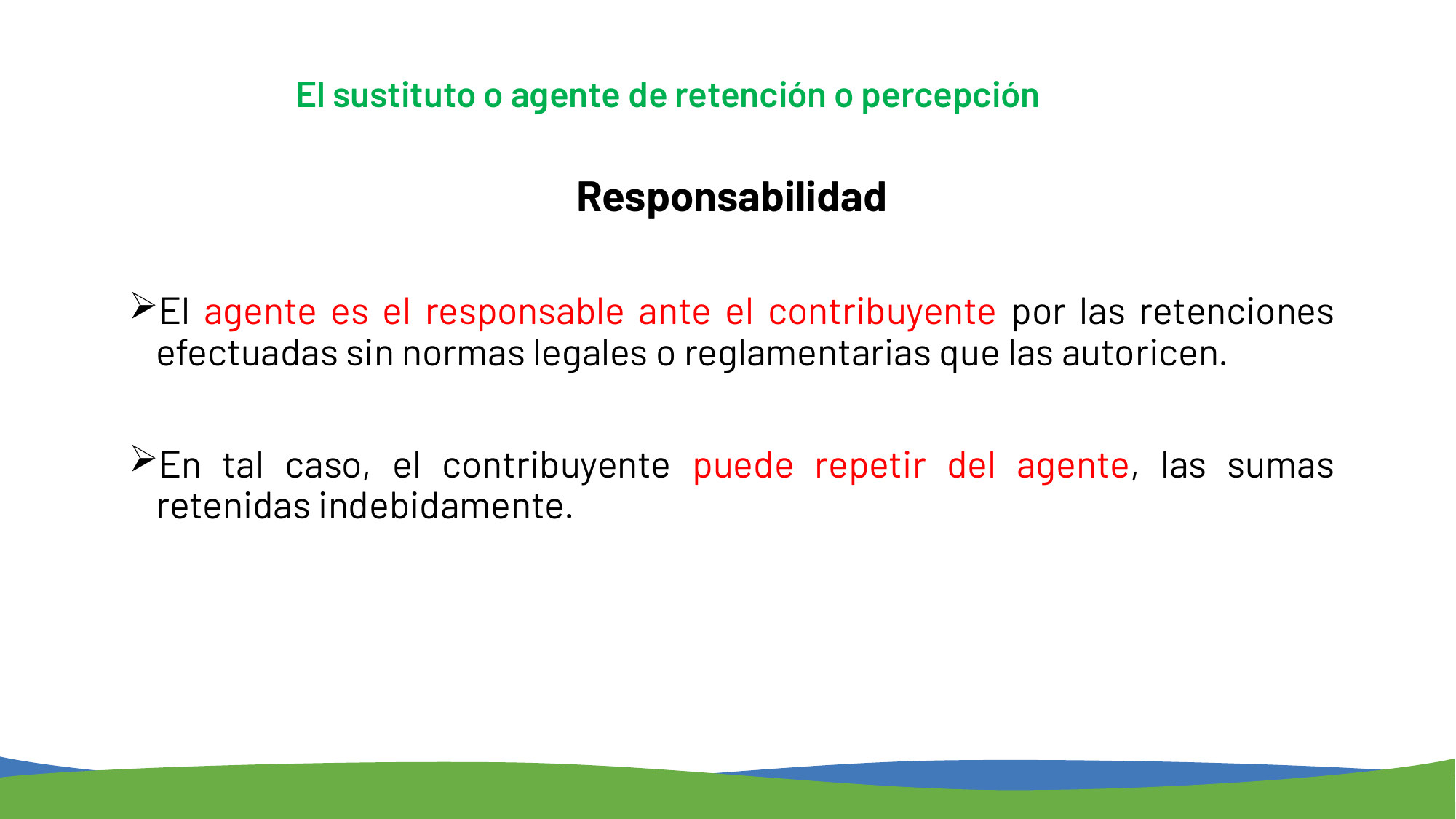

El sustituto o agente de retención o percepción
Responsabilidad

El agente es el responsable ante el contribuyente por las retenciones efectuadas sin normas legales o reglamentarias que las autoricen.

En tal caso, el contribuyente puede repetir del agente, las sumas retenidas indebidamente.